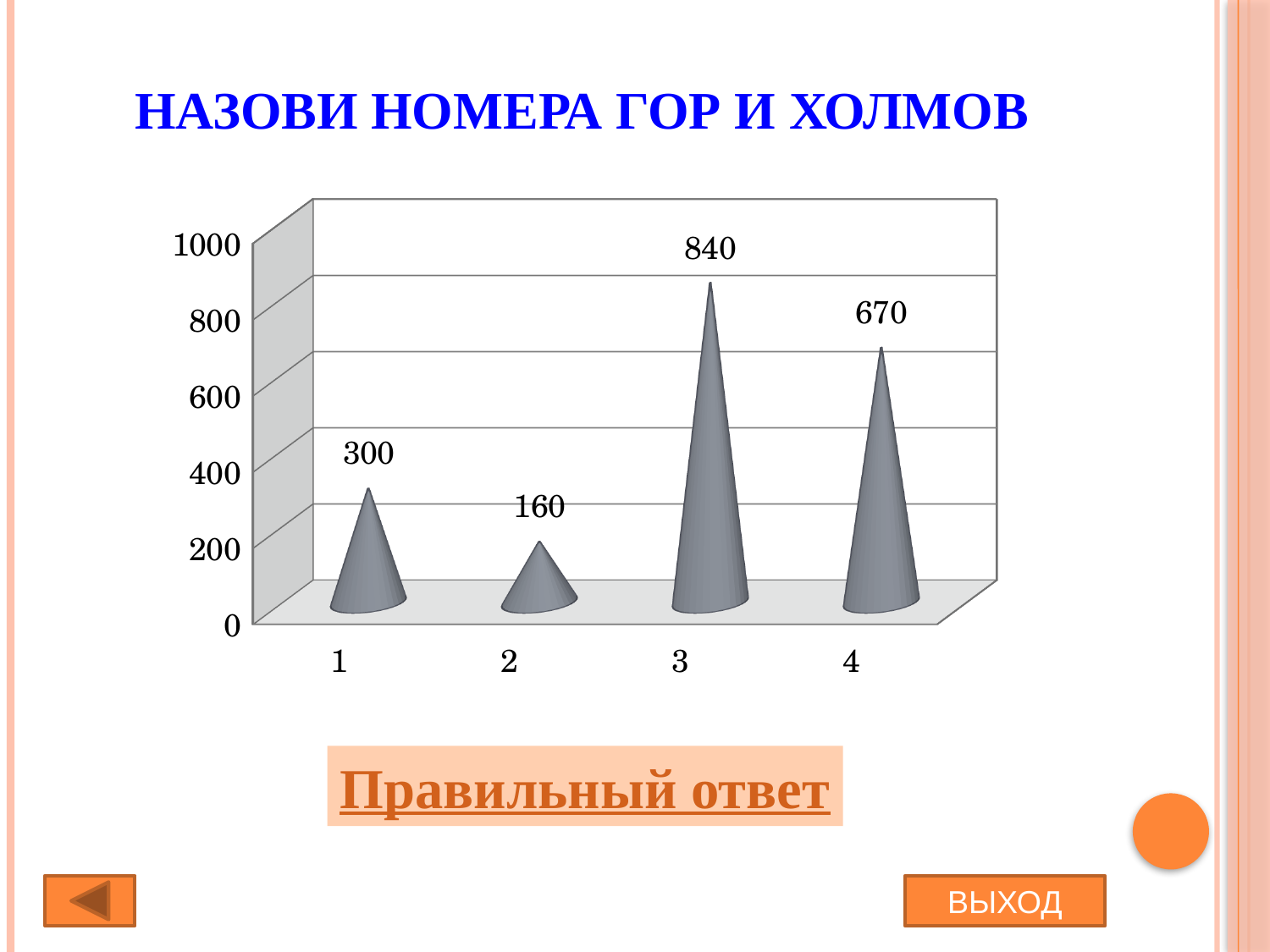

# Назови номера гор и холмов

[unsupported chart]

Правильный ответ

ВЫХОД